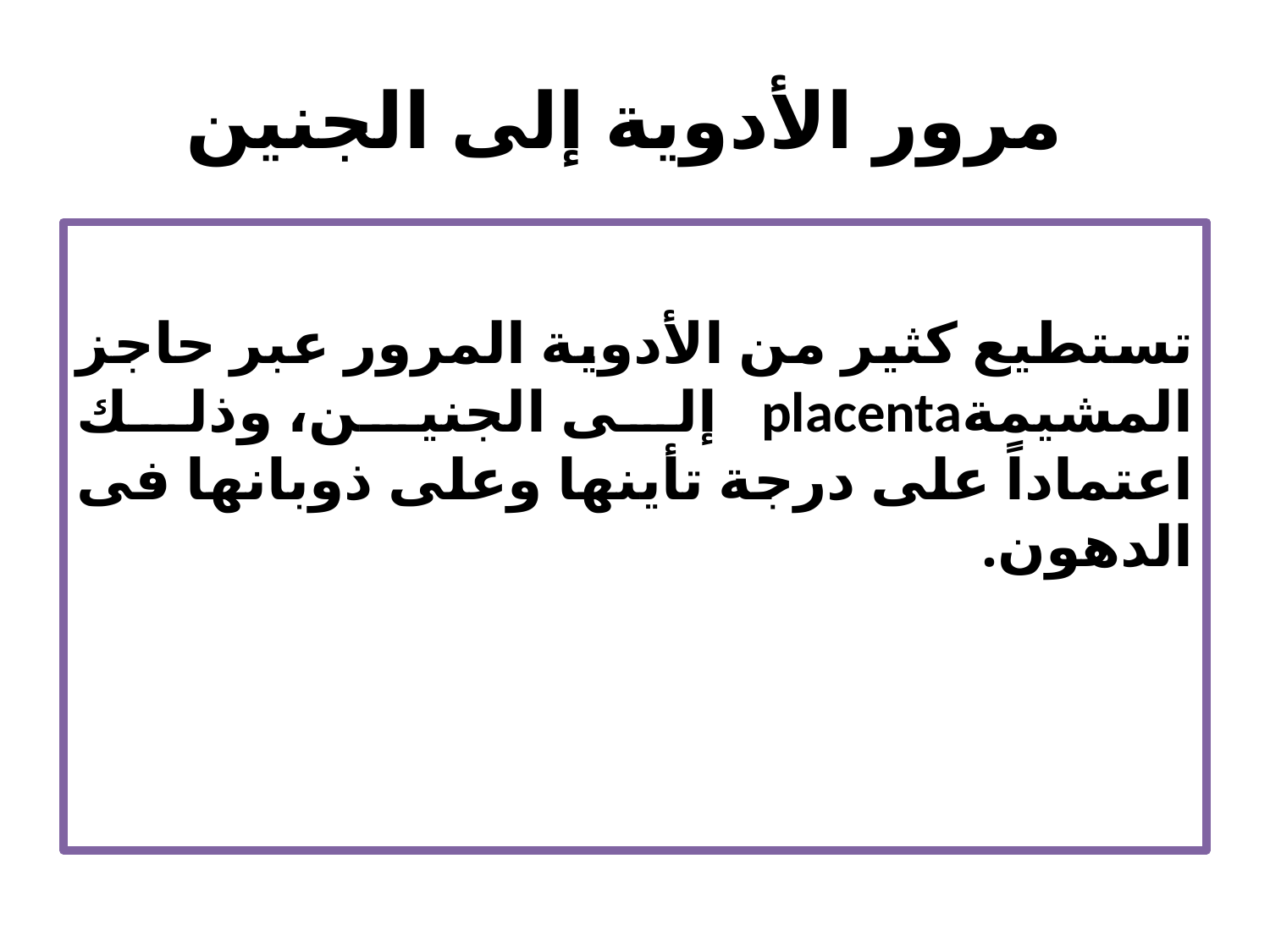

# مرور الأدوية إلى الجنين

تستطيع كثير من الأدوية المرور عبر حاجز المشيمةplacenta   إلى الجنين، وذلك اعتماداً على درجة تأينها وعلى ذوبانها فى الدهون.